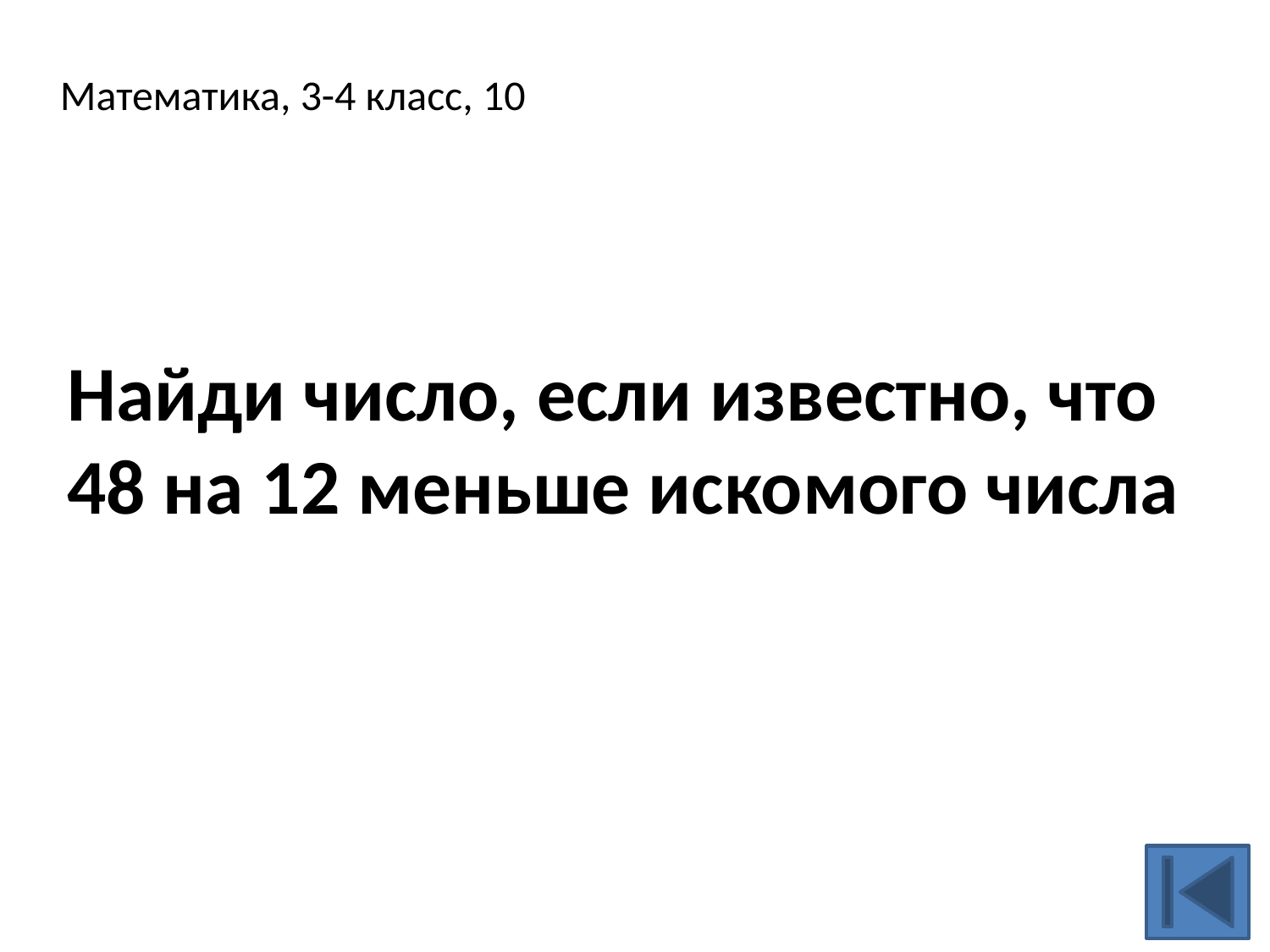

Математика, 3-4 класс, 10
Найди число, если известно, что
48 на 12 меньше искомого числа